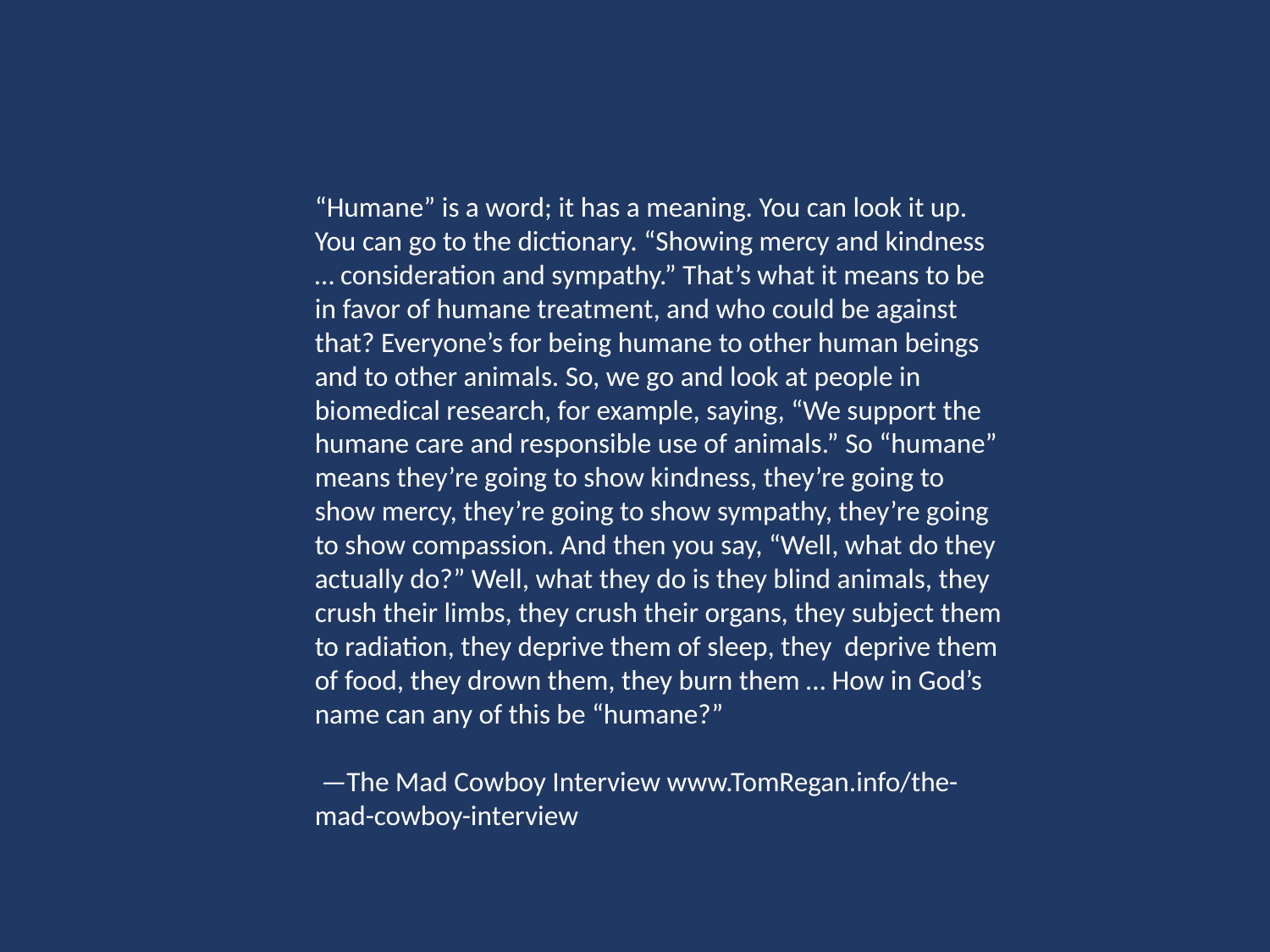

“Humane” is a word; it has a meaning. You can look it up. You can go to the dictionary. “Showing mercy and kindness … consideration and sympathy.” That’s what it means to be in favor of humane treatment, and who could be against that? Everyone’s for being humane to other human beings and to other animals. So, we go and look at people in biomedical research, for example, saying, “We support the humane care and responsible use of animals.” So “humane” means they’re going to show kindness, they’re going to show mercy, they’re going to show sympathy, they’re going to show compassion. And then you say, “Well, what do they actually do?” Well, what they do is they blind animals, they crush their limbs, they crush their organs, they subject them to radiation, they deprive them of sleep, they  deprive them of food, they drown them, they burn them … How in God’s name can any of this be “humane?”

 —The Mad Cowboy Interview www.TomRegan.info/the-mad-cowboy-interview